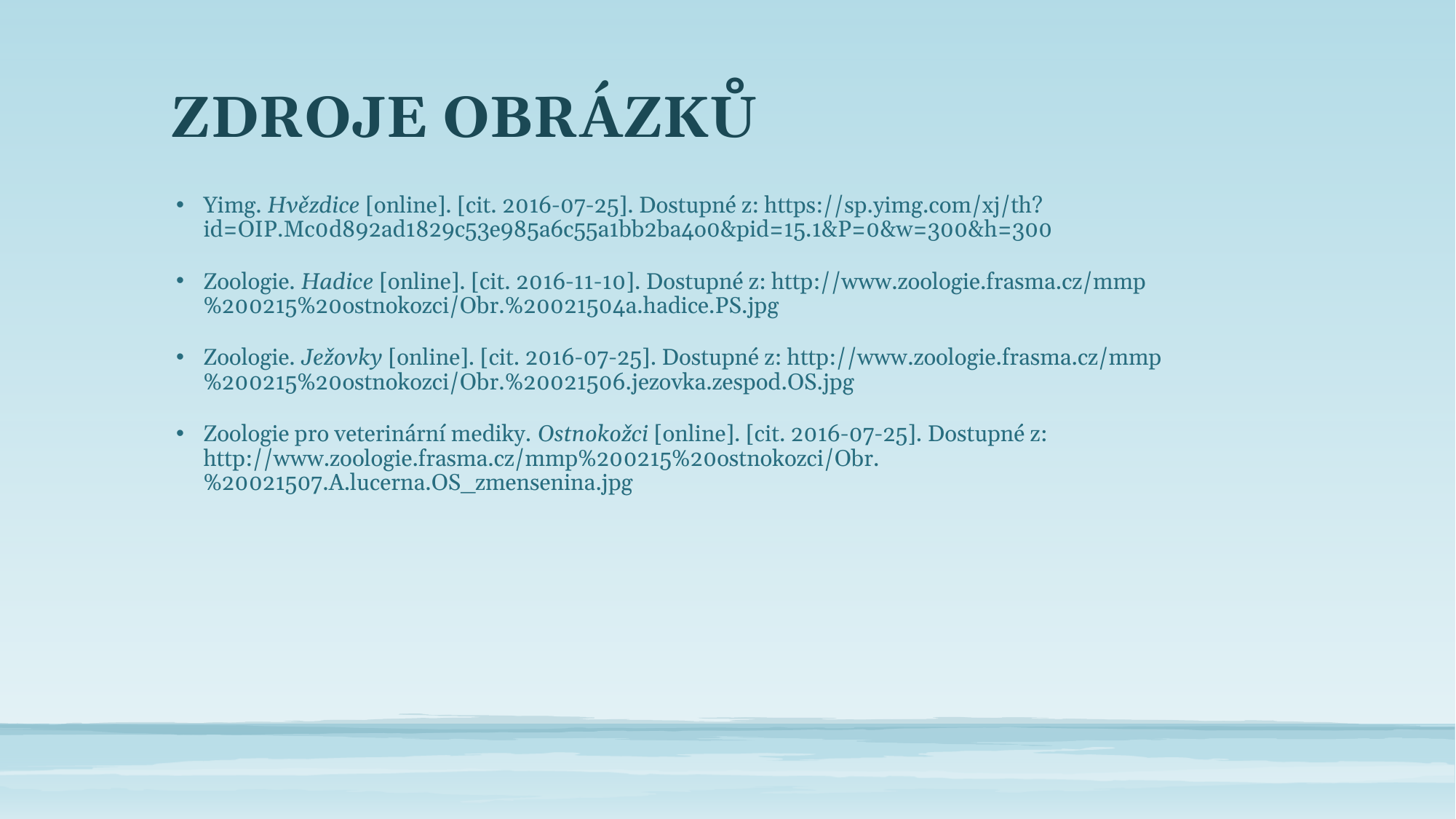

# ZDROJE OBRÁZKŮ
Yimg. Hvězdice [online]. [cit. 2016-07-25]. Dostupné z: https://sp.yimg.com/xj/th?id=OIP.Mc0d892ad1829c53e985a6c55a1bb2ba4o0&pid=15.1&P=0&w=300&h=300
Zoologie. Hadice [online]. [cit. 2016-11-10]. Dostupné z: http://www.zoologie.frasma.cz/mmp%200215%20ostnokozci/Obr.%20021504a.hadice.PS.jpg
Zoologie. Ježovky [online]. [cit. 2016-07-25]. Dostupné z: http://www.zoologie.frasma.cz/mmp%200215%20ostnokozci/Obr.%20021506.jezovka.zespod.OS.jpg
Zoologie pro veterinární mediky. Ostnokožci [online]. [cit. 2016-07-25]. Dostupné z: http://www.zoologie.frasma.cz/mmp%200215%20ostnokozci/Obr.%20021507.A.lucerna.OS_zmensenina.jpg